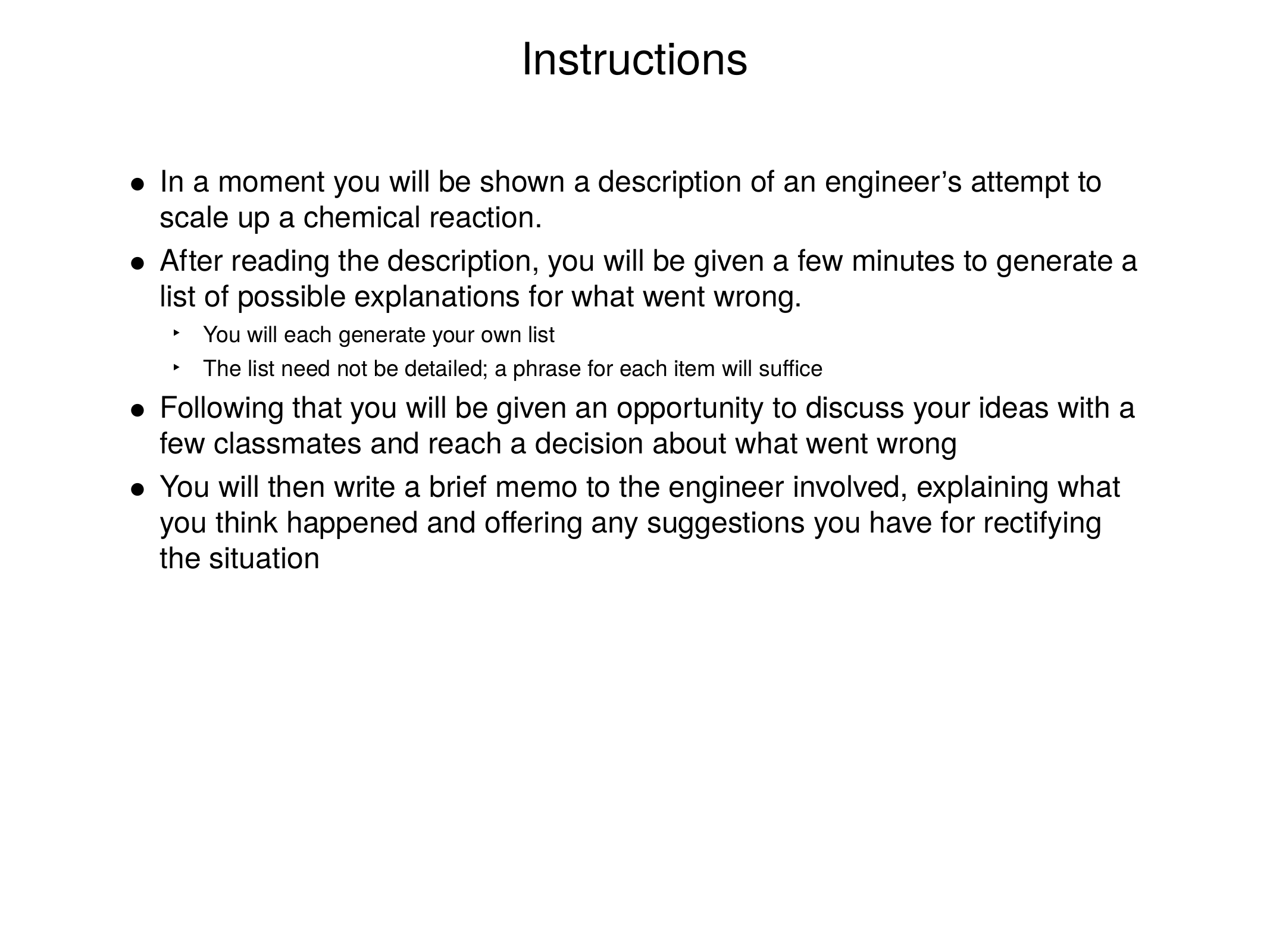

# Instructions
In a moment you will be shown a description of an engineer’s attempt to scale up a chemical reaction.
After reading the description, you will be given a few minutes to generate a list of possible explanations for what went wrong.
You will each generate your own list
The list need not be detailed; a phrase for each item will suffice
Following that you will be given an opportunity to discuss your ideas with a few classmates and reach a decision about what went wrong
You will then write a brief memo to the engineer involved, explaining what you think happened and offering any suggestions you have for rectifying the situation